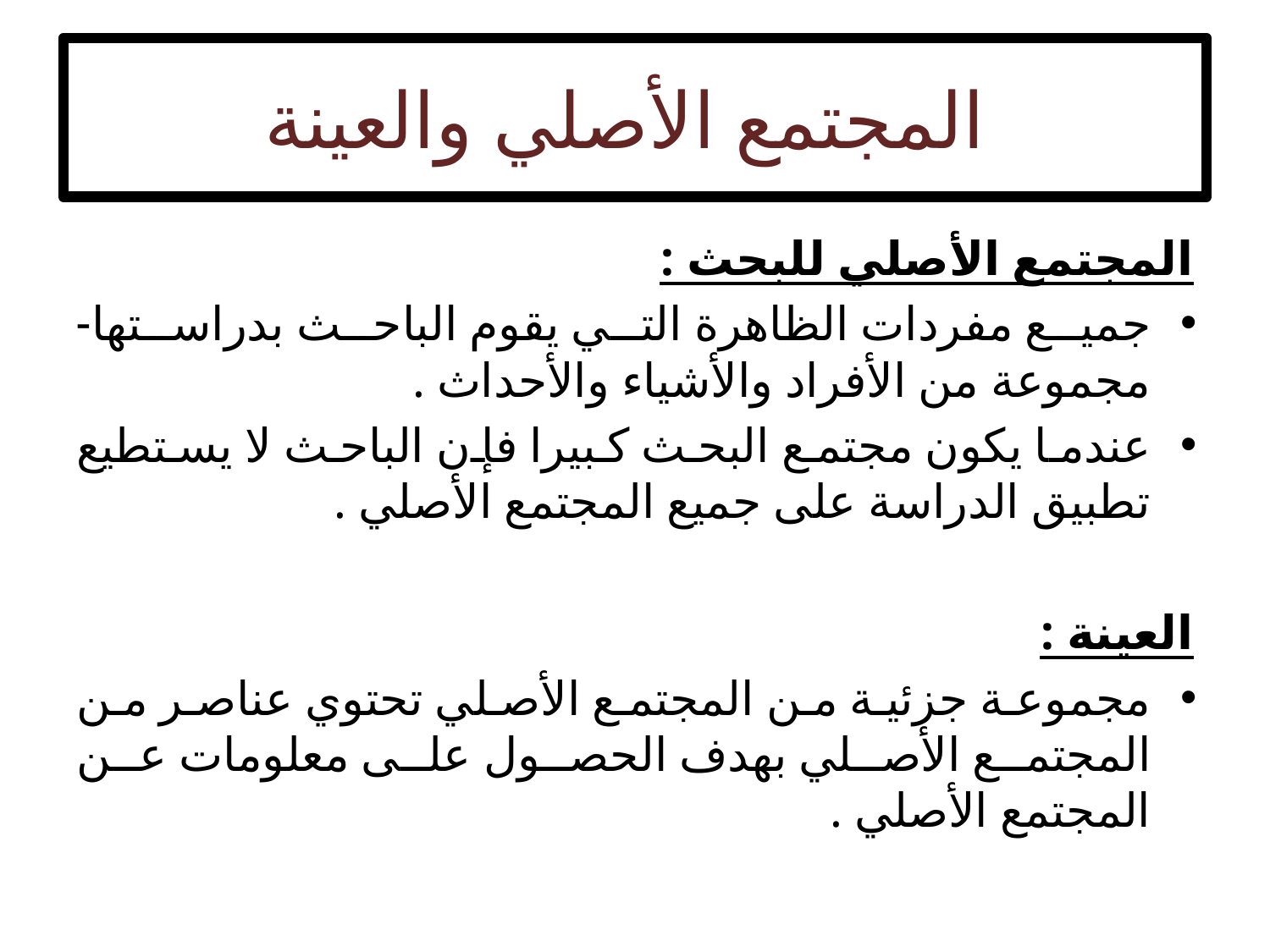

# المجتمع الأصلي والعينة
المجتمع الأصلي للبحث :
جميع مفردات الظاهرة التي يقوم الباحث بدراستها- مجموعة من الأفراد والأشياء والأحداث .
عندما يكون مجتمع البحث كبيرا فإن الباحث لا يستطيع تطبيق الدراسة على جميع المجتمع الأصلي .

العينة :
مجموعة جزئية من المجتمع الأصلي تحتوي عناصر من المجتمع الأصلي بهدف الحصول على معلومات عن المجتمع الأصلي .